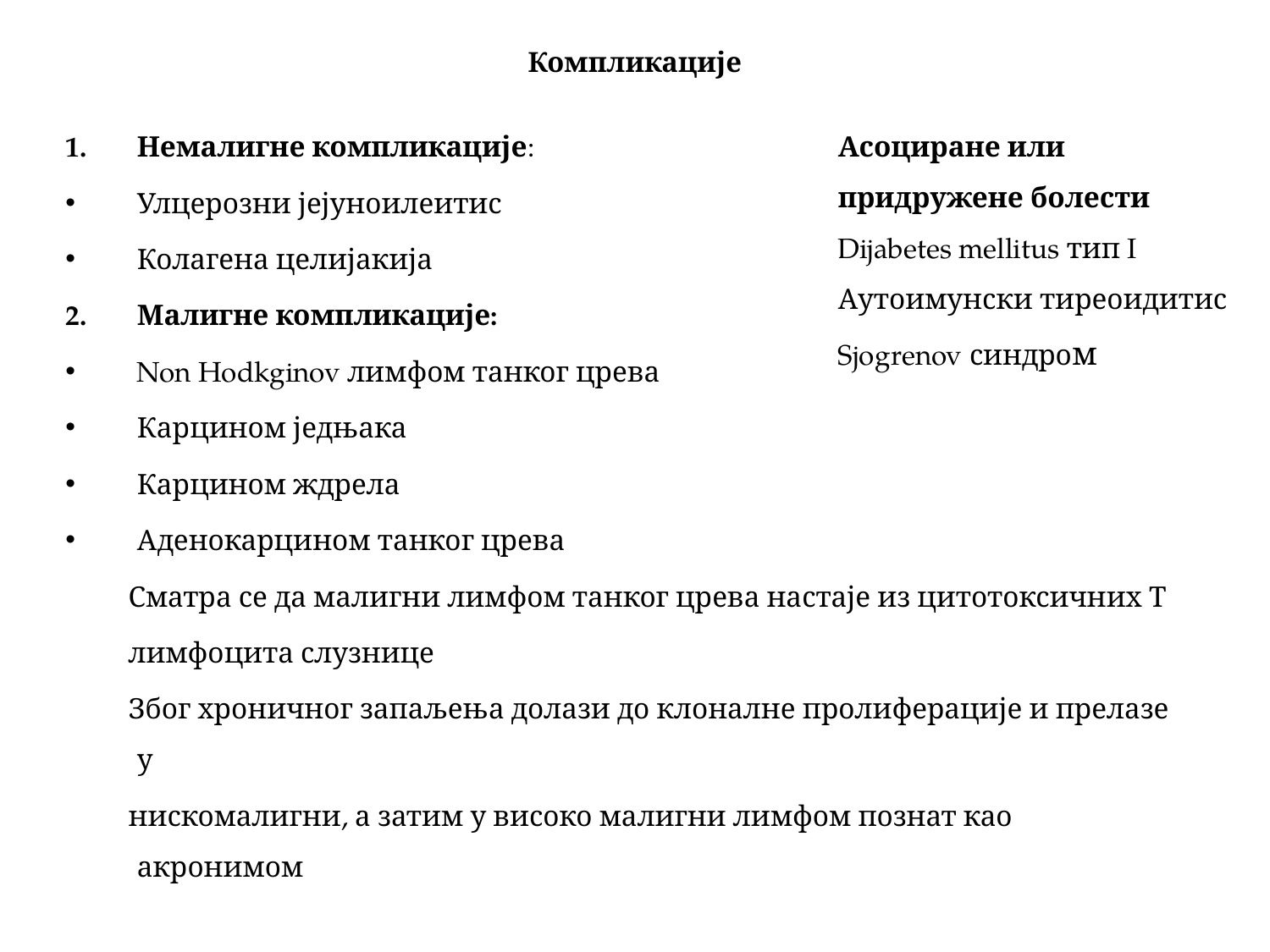

# Компликације
Немалигне компликације:
Улцерозни јејуноилеитис
Колагена целијакија
Малигне компликације:
Non Hodkginov лимфом танког црева
Карцином једњака
Карцином ждрела
Аденокарцином танког црева
         Сматра се да малигни лимфом танког црева настаје из цитотоксичних Т
         лимфоцита слузнице
         Због хроничног запаљења долази до клоналне пролиферације и прелазе у
         нискомалигни, а затим у високо малигни лимфом познат као акронимом
Асоциране или придружене болести
Dijabetes mellitus тип I
Аутоимунски тиреоидитис
Sjogrenov синдром